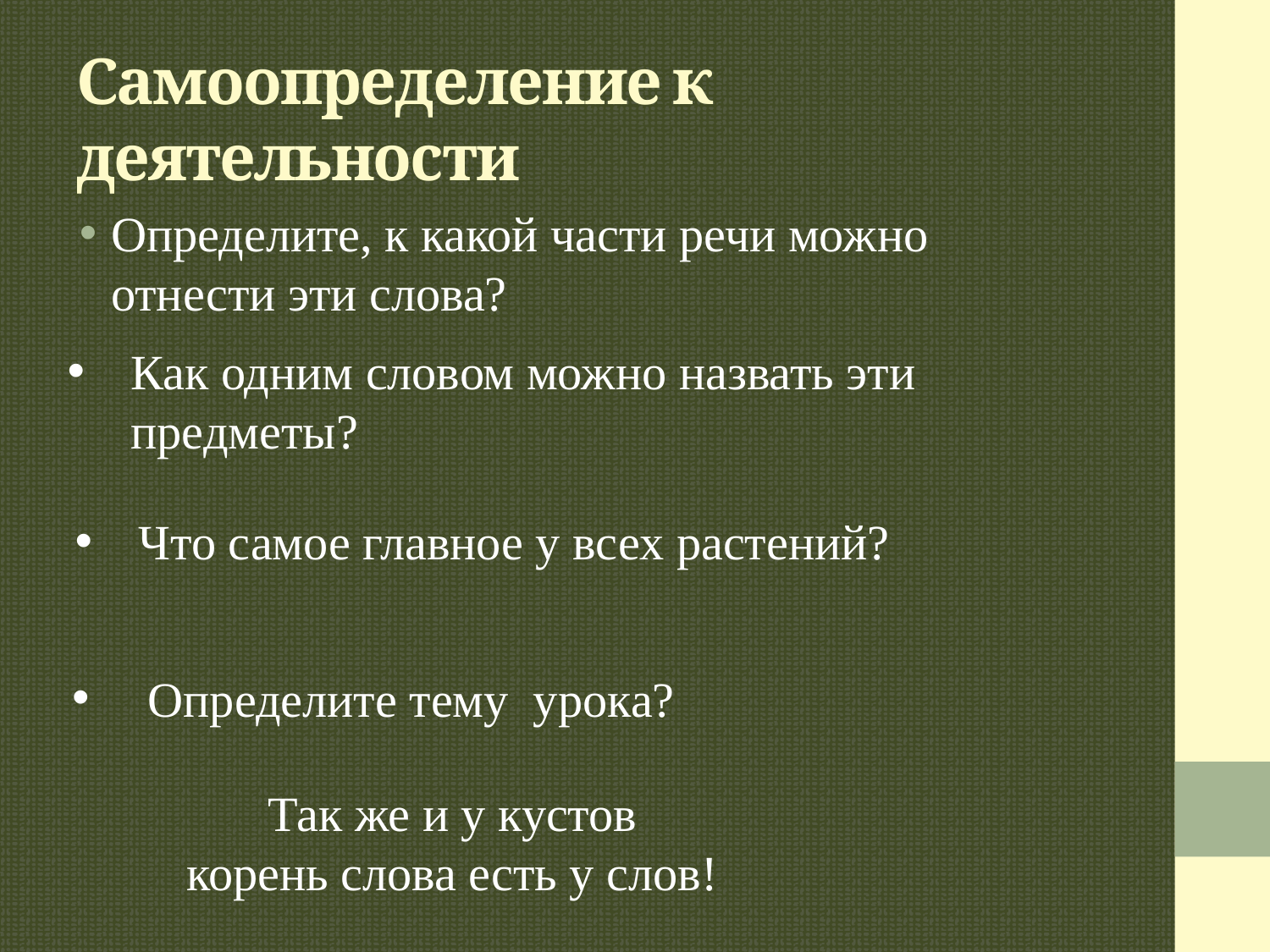

# Самоопределение к деятельности
Определите, к какой части речи можно отнести эти слова?

Как одним словом можно назвать эти предметы?
Что самое главное у всех растений?

 Определите тему  урока?
Так же и у кустов
корень слова есть у слов!